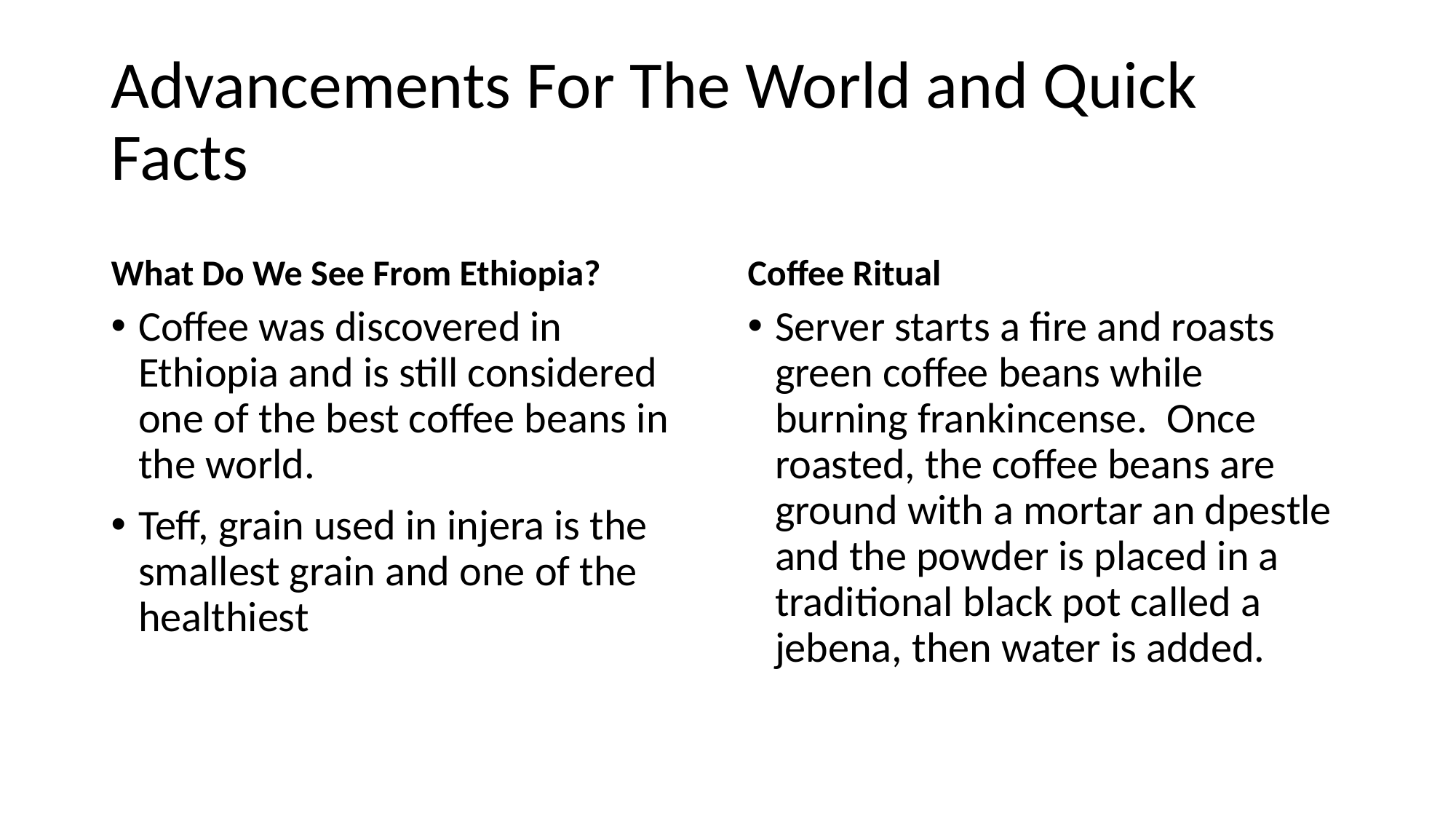

# Advancements For The World and Quick Facts
What Do We See From Ethiopia?
Coffee Ritual
Coffee was discovered in Ethiopia and is still considered one of the best coffee beans in the world.
Teff, grain used in injera is the smallest grain and one of the healthiest

Server starts a fire and roasts green coffee beans while burning frankincense.  Once roasted, the coffee beans are ground with a mortar an dpestle and the powder is placed in a traditional black pot called a jebena, then water is added.